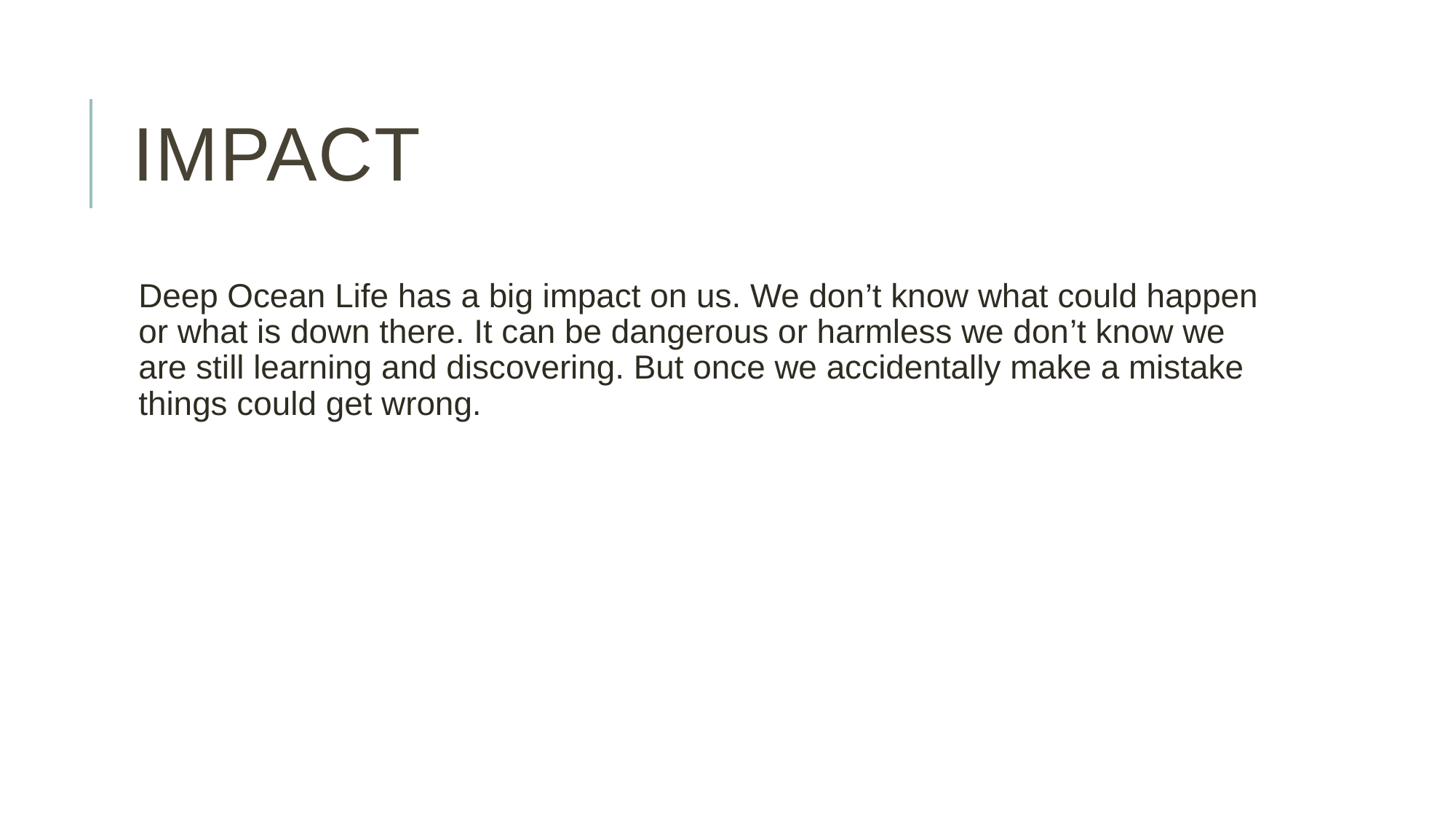

# Impact
Deep Ocean Life has a big impact on us. We don’t know what could happen or what is down there. It can be dangerous or harmless we don’t know we are still learning and discovering. But once we accidentally make a mistake things could get wrong.